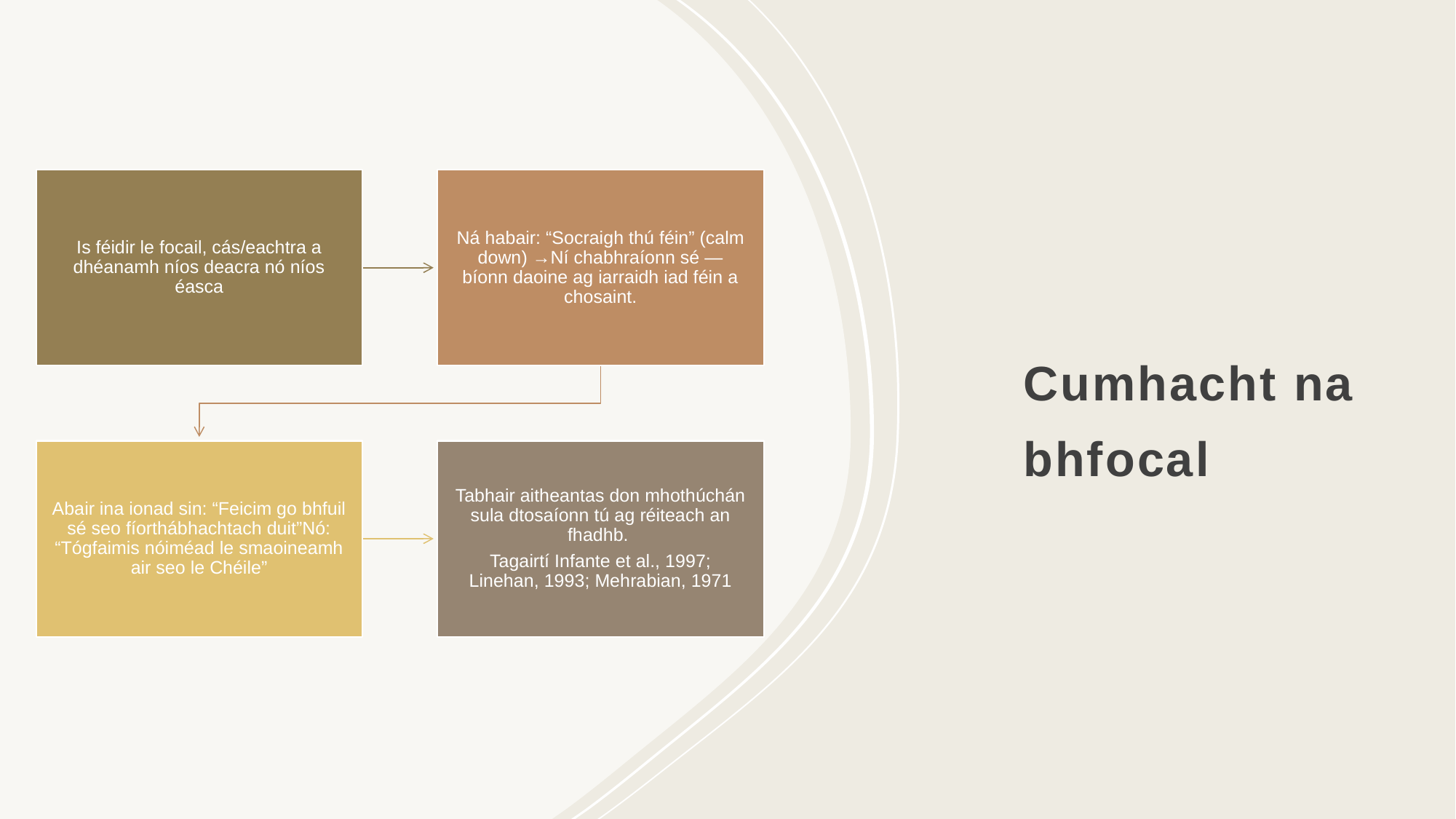

Is féidir le focail, cás/eachtra a dhéanamh níos deacra nó níos éasca

Ná habair: “Socraigh thú féin” (calm down) →Ní chabhraíonn sé — bíonn daoine ag iarraidh iad féin a chosaint.

Abair ina ionad sin: “Feicim go bhfuil sé seo fíorthábhachtach duit”Nó: “Tógfaimis nóiméad le smaoineamh air seo le Chéile”
Tabhair aitheantas don mhothúchán sula dtosaíonn tú ag réiteach an fhadhb.
Tagairtí Infante et al., 1997; Linehan, 1993; Mehrabian, 1971
# Cumhacht na bhfocal